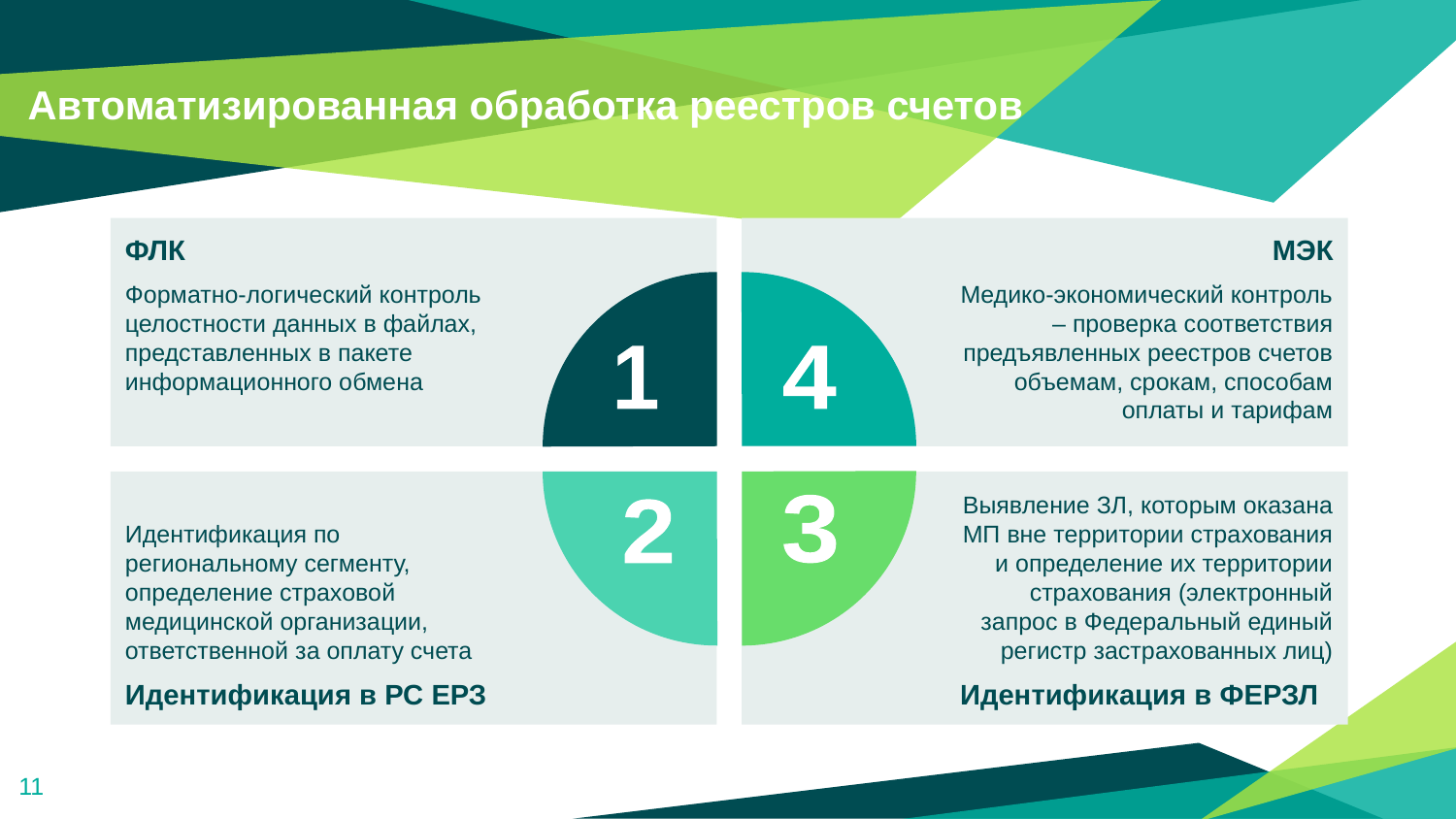

# Автоматизированная обработка реестров счетов
ФЛК
Форматно-логический контроль целостности данных в файлах, представленных в пакете информационного обмена
МЭК
Медико-экономический контроль – проверка соответствия предъявленных реестров счетов объемам, срокам, способам оплаты и тарифам

1
4
Выявление ЗЛ, которым оказана МП вне территории страхования и определение их территории страхования (электронный запрос в Федеральный единый регистр застрахованных лиц)
Идентификация в ФЕРЗЛ

Идентификация по региональному сегменту, определение страховой медицинской организации, ответственной за оплату счета
Идентификация в РС ЕРЗ
3
2
11